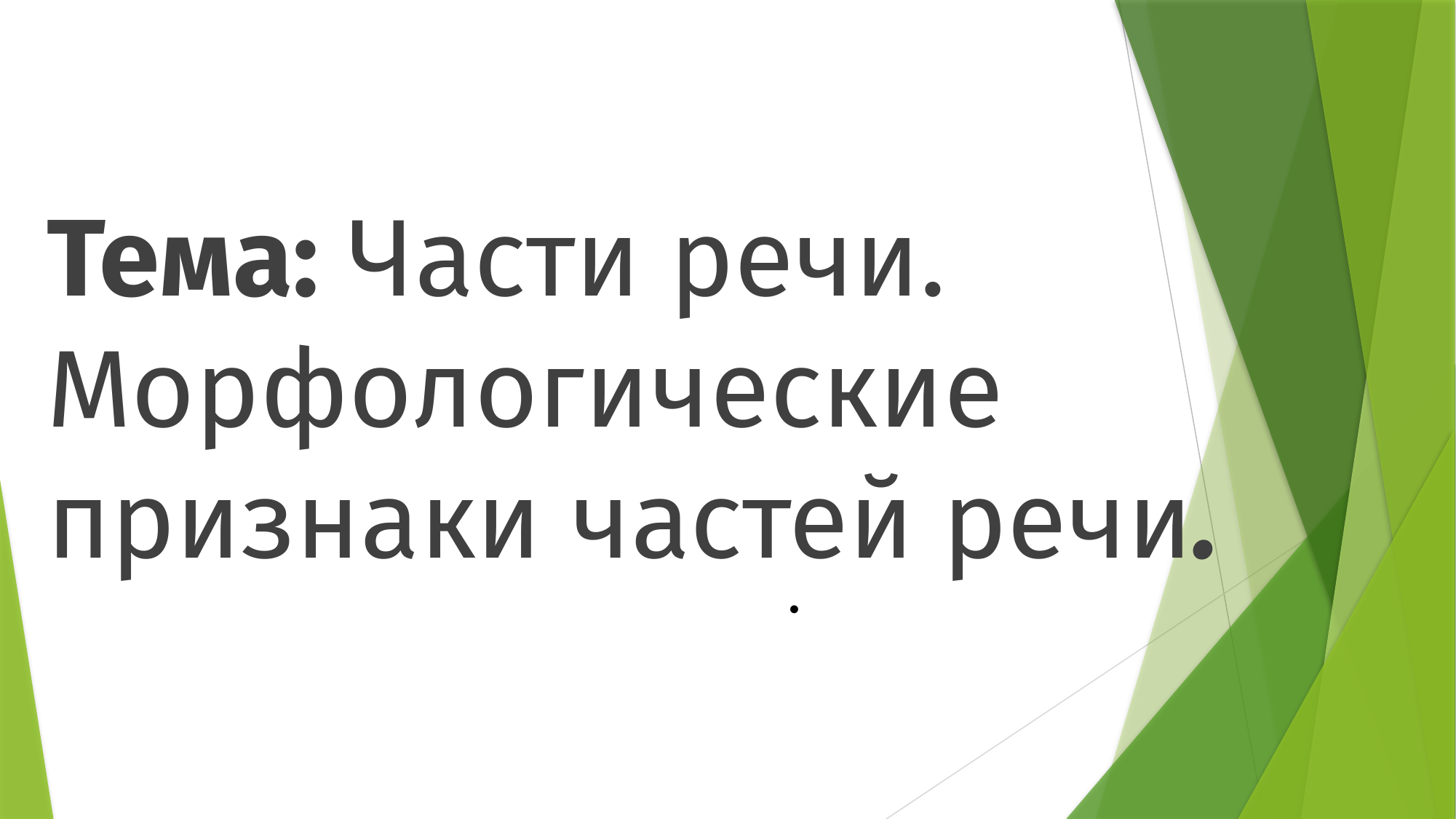

Тема: Части речи. Морфологические признаки частей речи.

.